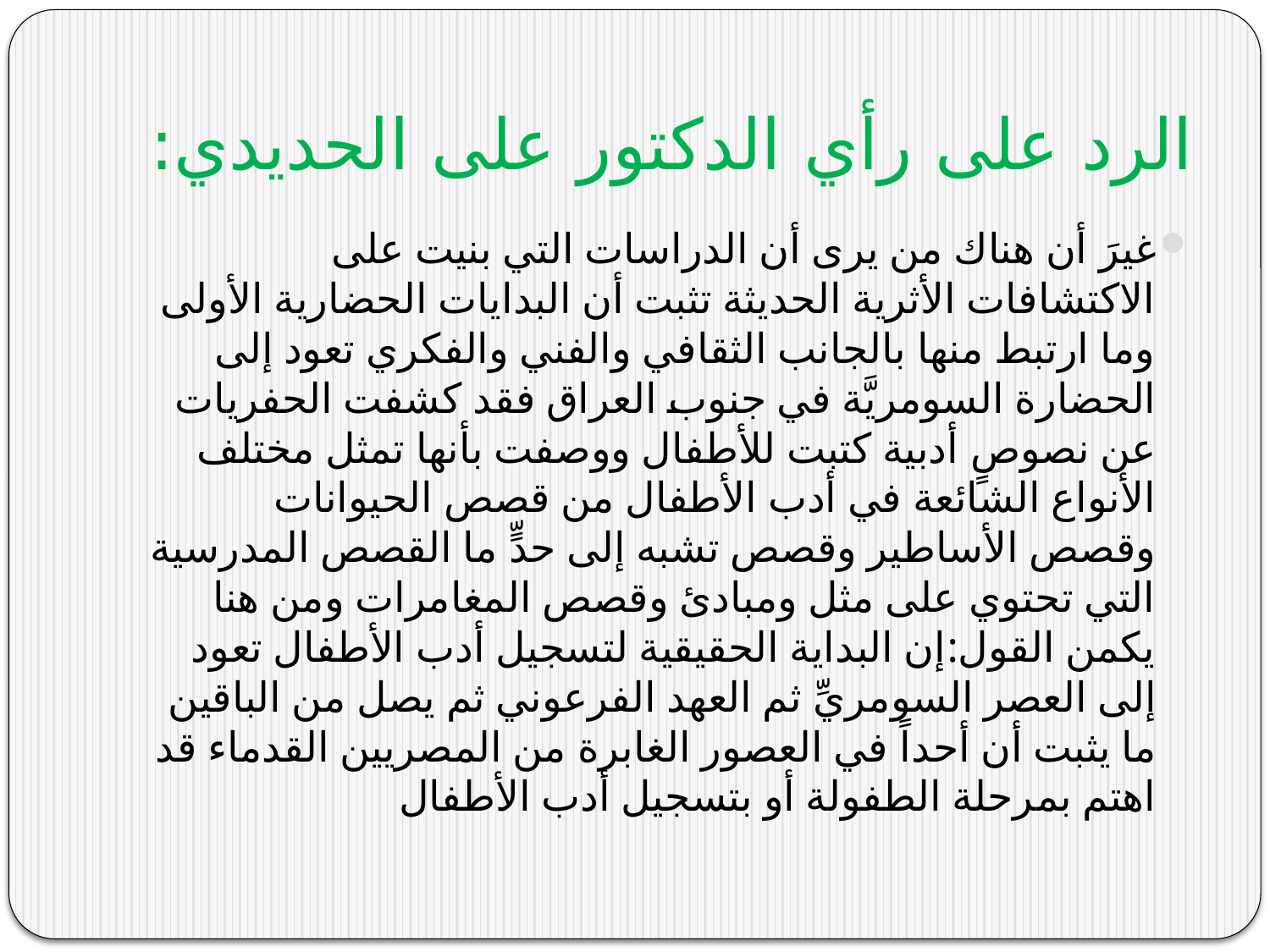

# الرد على رأي الدكتور على الحديدي:
غيرَ أن هناك من يرى أن الدراسات التي بنيت على الاكتشافات الأثرية الحديثة تثبت أن البدايات الحضارية الأولى وما ارتبط منها بالجانب الثقافي والفني والفكري تعود إلى الحضارة السومريَّة في جنوب العراق فقد كشفت الحفريات عن نصوصٍ أدبية كتبت للأطفال ووصفت بأنها تمثل مختلف الأنواع الشائعة في أدب الأطفال من قصص الحيوانات وقصص الأساطير وقصص تشبه إلى حدٍّ ما القصص المدرسية التي تحتوي على مثل ومبادئ وقصص المغامرات ومن هنا يكمن القول:إن البداية الحقيقية لتسجيل أدب الأطفال تعود إلى العصر السومريِّ ثم العهد الفرعوني ثم يصل من الباقين ما يثبت أن أحداً في العصور الغابرة من المصريين القدماء قد اهتم بمرحلة الطفولة أو بتسجيل أدب الأطفال